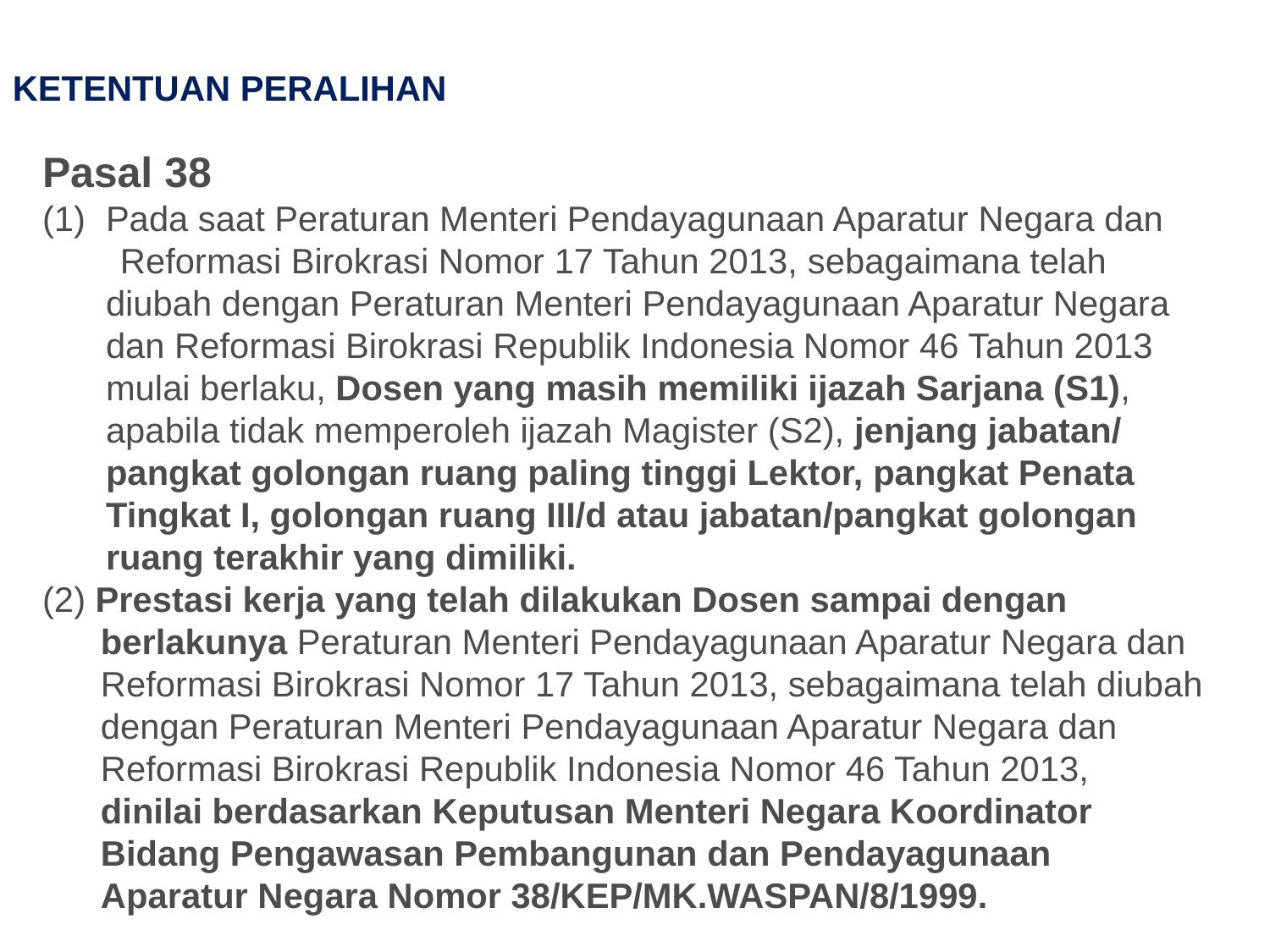

KETENTUAN PERALIHAN
Pasal 38
Pada saat Peraturan Menteri Pendayagunaan Aparatur Negara dan
        Reformasi Birokrasi Nomor 17 Tahun 2013, sebagaimana telah diubah dengan Peraturan Menteri Pendayagunaan Aparatur Negara dan Reformasi Birokrasi Republik Indonesia Nomor 46 Tahun 2013 mulai berlaku, Dosen yang masih memiliki ijazah Sarjana (S1), apabila tidak memperoleh ijazah Magister (S2), jenjang jabatan/ pangkat golongan ruang paling tinggi Lektor, pangkat Penata Tingkat I, golongan ruang III/d atau jabatan/pangkat golongan ruang terakhir yang dimiliki.
(2) Prestasi kerja yang telah dilakukan Dosen sampai dengan
      berlakunya Peraturan Menteri Pendayagunaan Aparatur Negara dan
      Reformasi Birokrasi Nomor 17 Tahun 2013, sebagaimana telah diubah
      dengan Peraturan Menteri Pendayagunaan Aparatur Negara dan
      Reformasi Birokrasi Republik Indonesia Nomor 46 Tahun 2013,
      dinilai berdasarkan Keputusan Menteri Negara Koordinator
      Bidang Pengawasan Pembangunan dan Pendayagunaan
      Aparatur Negara Nomor 38/KEP/MK.WASPAN/8/1999.